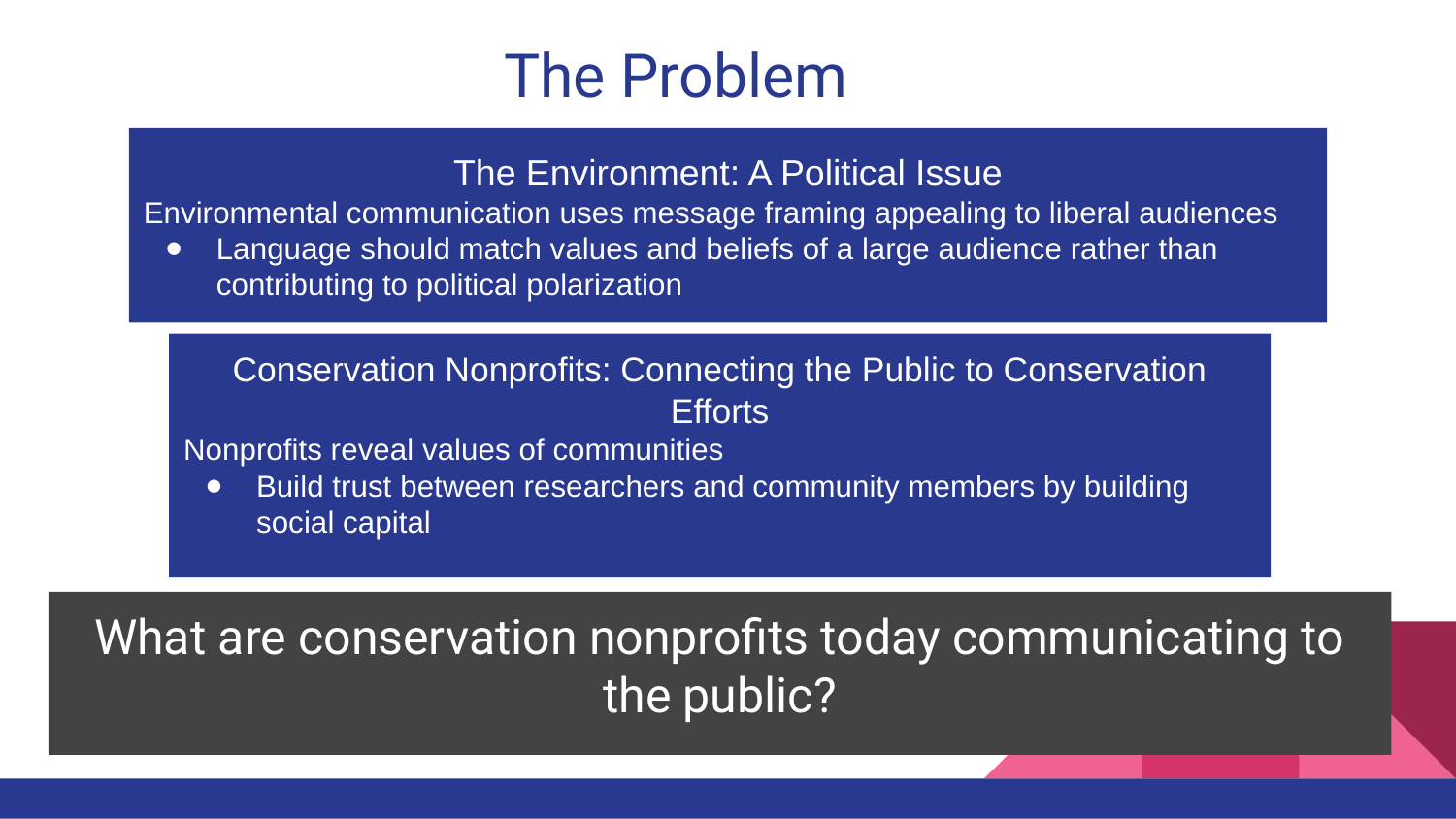

# The Problem
The Environment: A Political Issue
Environmental communication uses message framing appealing to liberal audiences
Language should match values and beliefs of a large audience rather than contributing to political polarization

Conservation Nonprofits: Connecting the Public to Conservation Efforts
Nonprofits reveal values of communities
Build trust between researchers and community members by building social capital

What are conservation nonprofits today communicating to the public?